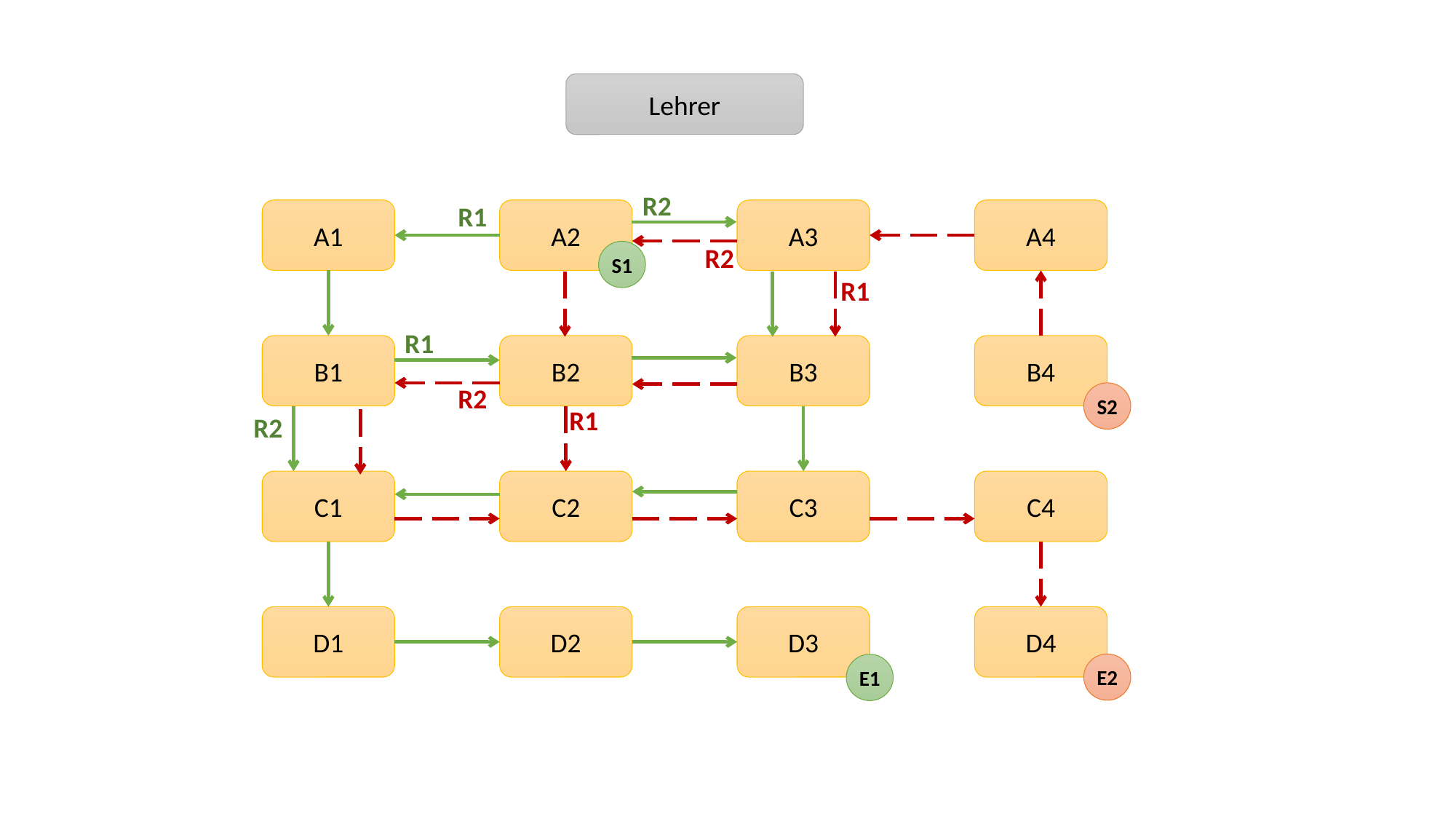

Lehrer
R2
R1
A1
A2
A3
A4
R2
S1
R1
R1
B1
B2
B3
B4
R2
S2
R1
R2
C1
C2
C3
C4
D1
D2
D3
D4
E2
E1